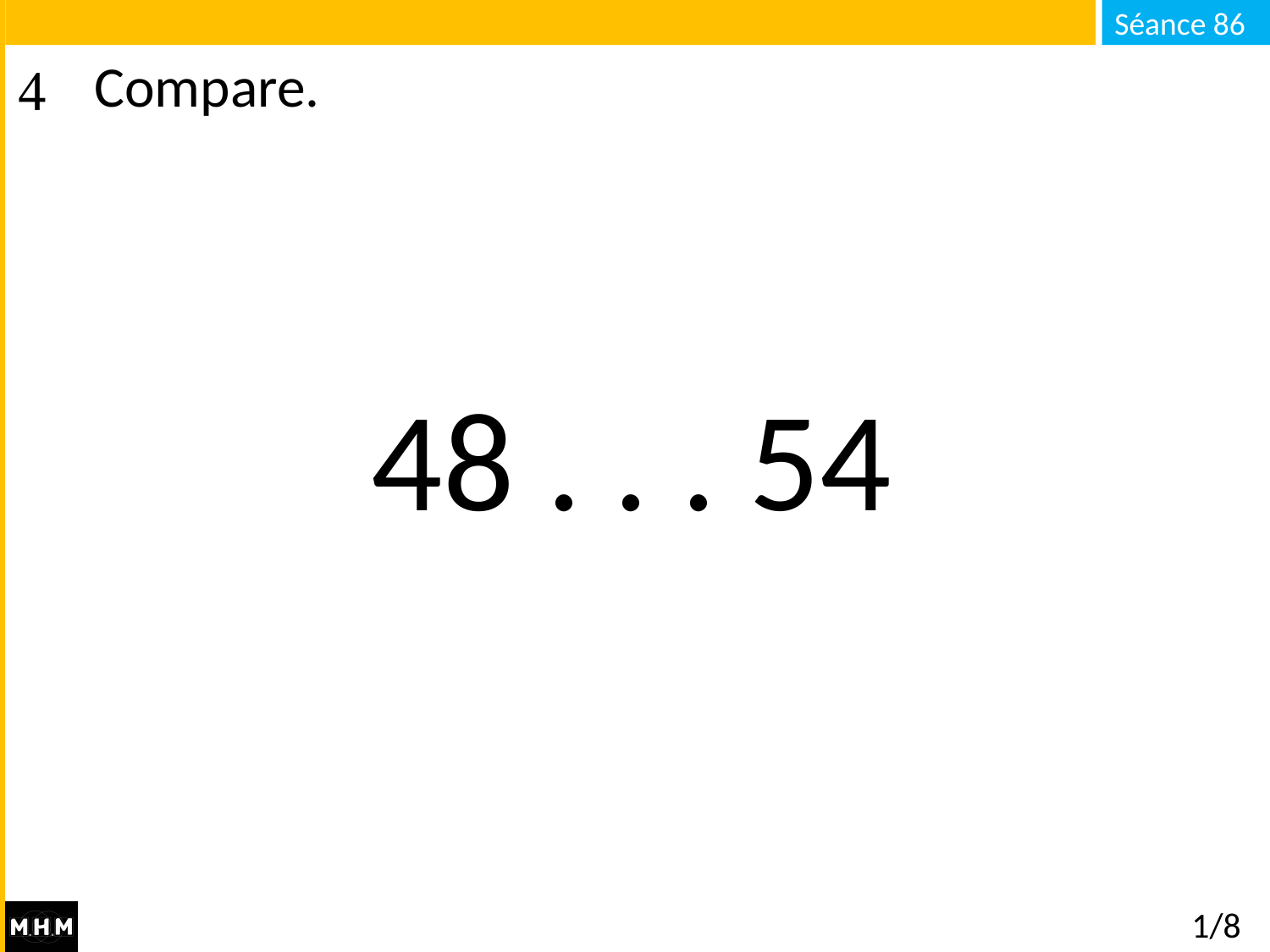

# Compare.
48 . . . 54
1/8